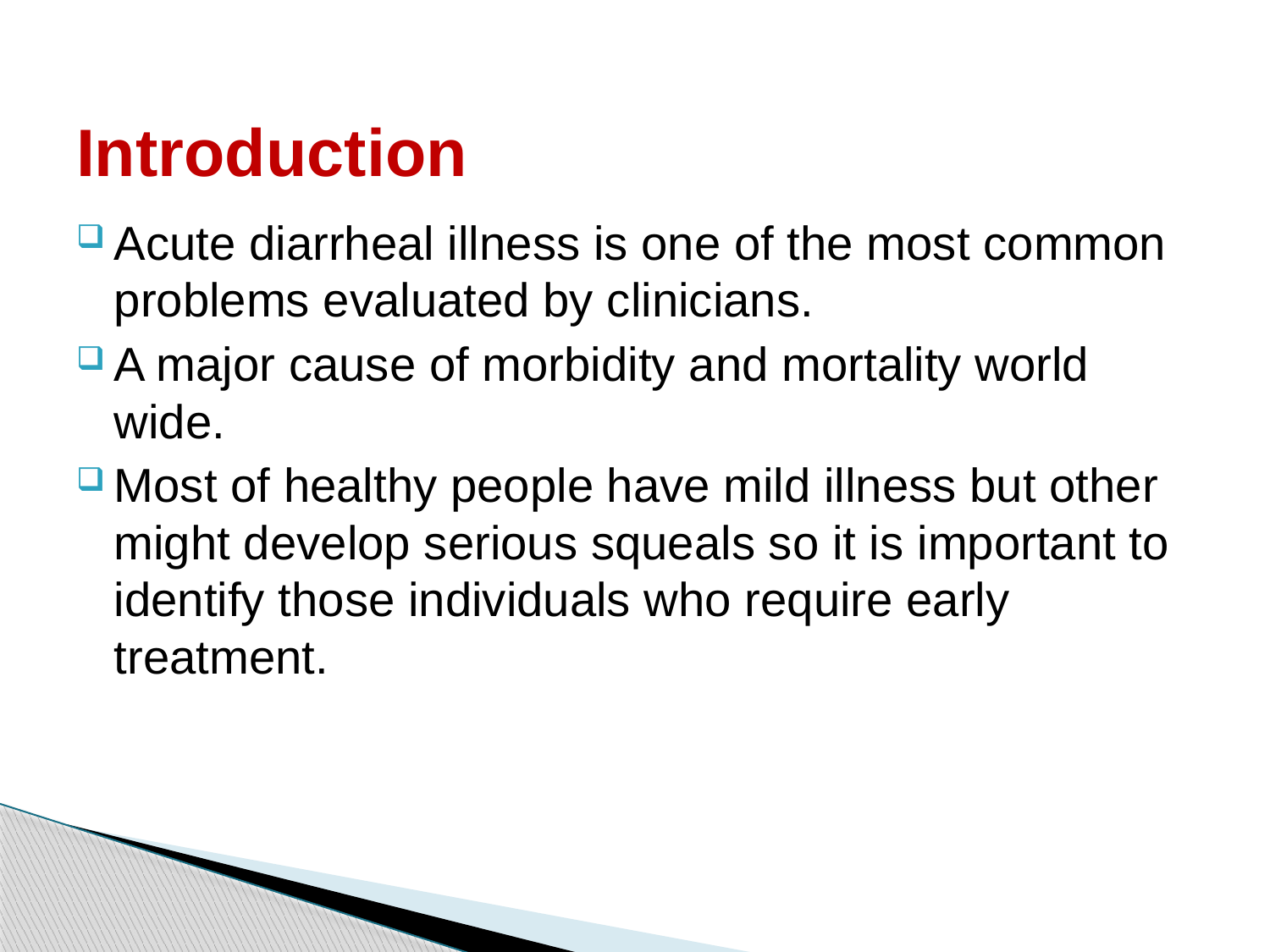

Introduction
Acute diarrheal illness is one of the most common problems evaluated by clinicians.
A major cause of morbidity and mortality world wide.
Most of healthy people have mild illness but other might develop serious squeals so it is important to identify those individuals who require early treatment.